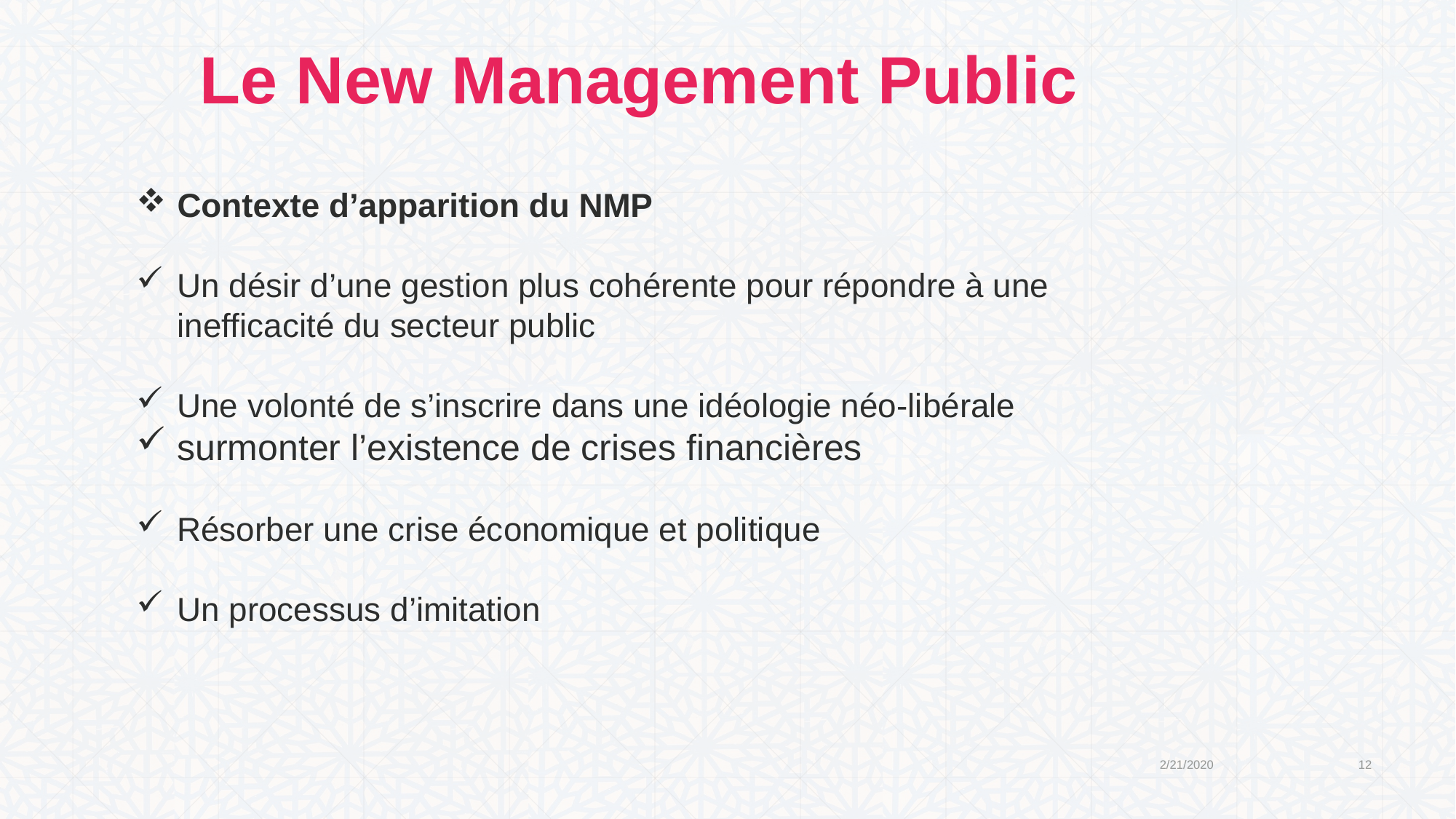

Le New Management Public
Contexte d’apparition du NMP

Un désir d’une gestion plus cohérente pour répondre à une inefficacité du secteur public

Une volonté de s’inscrire dans une idéologie néo-libérale
surmonter l’existence de crises financières

Résorber une crise économique et politique

Un processus d’imitation

2/21/2020
12